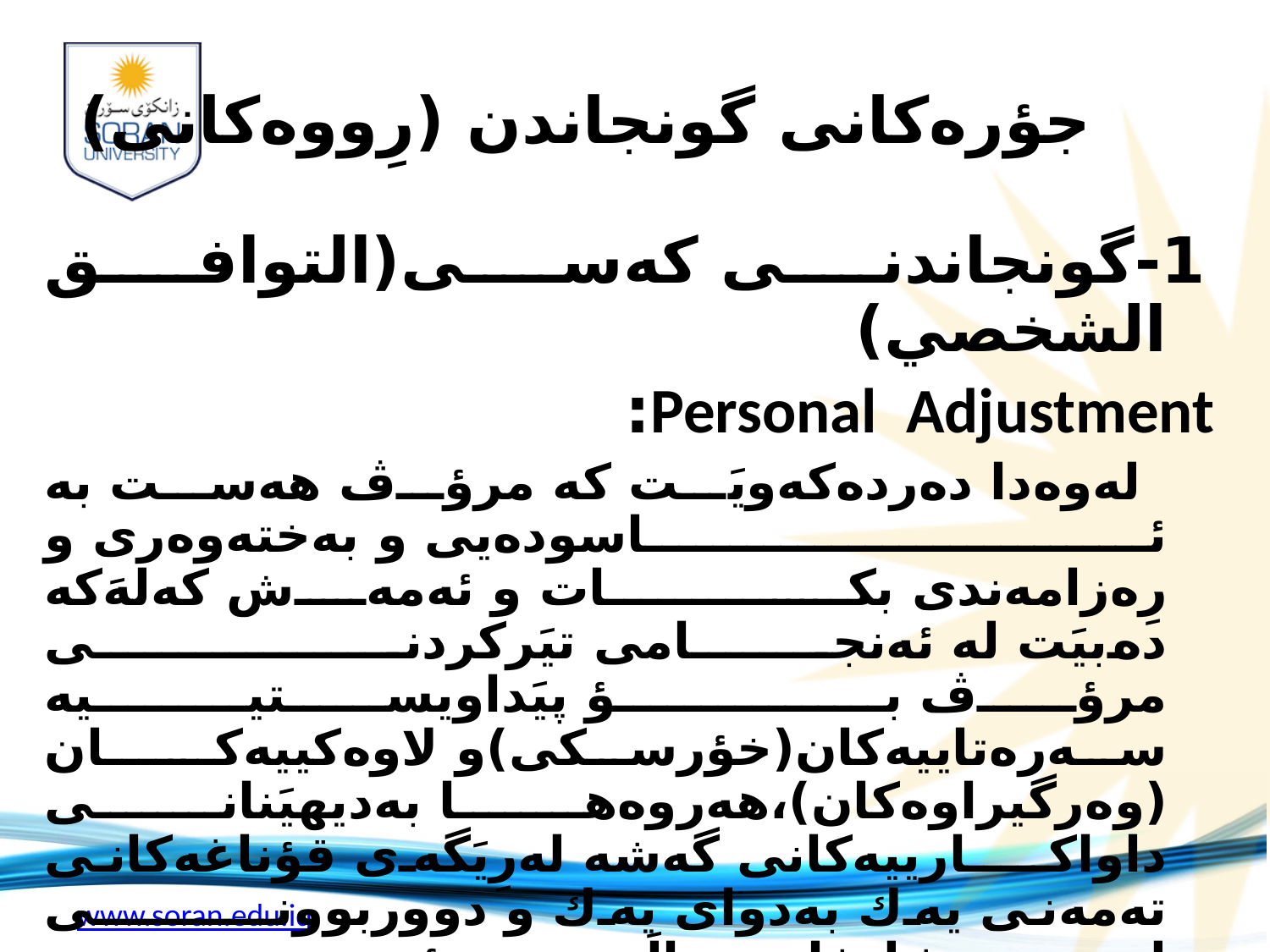

# جؤره‌كانى گونجاندن (رِووه‌كانى)
 1-گونجاندنى كه‌سى(التوافق الشخصي)
Personal  Adjustment:
     له‌وه‌دا ده‌رده‌كه‌ويَت كه‌ مرؤڤ هه‌ست به‌ ئـــــــــــــــــــــــاسوده‌يى و به‌خته‌وه‌رى و رِه‌زامه‌ندى بكــــــــــات و ئه‌مه‌ش كه‌له‌َكه‌ ده‌بيَت له‌ ئه‌نجــــــــامى تيَركردنــــــــــــــــــى مرؤڤ بــــــــــؤ پيَداويستيـــــــــيه‌ سه‌ره‌تاييه‌كان(خؤرسكى)و لاوه‌كييه‌كــــان (وه‌رگيراوه‌كان)،هه‌روه‌ها به‌ديهيَنانى داواكــــارييه‌كانى گه‌شه‌ له‌رِيَگه‌ى قؤناغه‌كانى ته‌مه‌نى يه‌ك به‌دواى يه‌ك و دووربوونــــــــــى لــــــه‌ شله‌ژان و پالَه‌په‌ستؤى ده‌روونى و ئه‌وه‌ى له‌سه‌رى كه‌له‌َكه‌ ده‌بىَ لــــــــــه‌ هه‌ست كردن به‌ دلَته‌نگى و دلَه‌رِاوكى و هه‌ستكردن به‌ خؤبه‌كه‌مزانى.